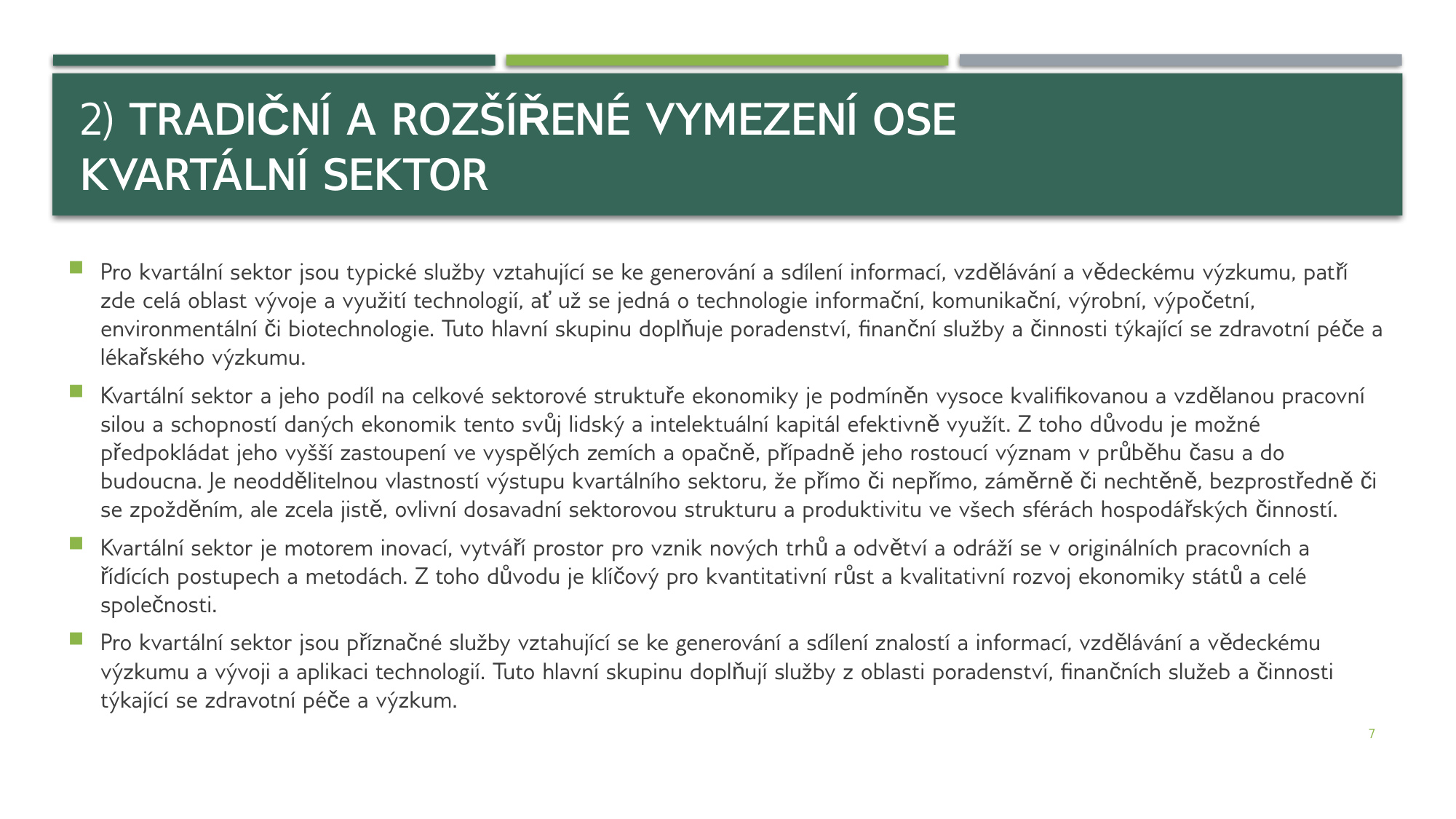

# 2) Tradiční a rozšířené vymezení OSE kvartální sektor
Pro kvartální sektor jsou typické služby vztahující se ke generování a sdílení informací, vzdělávání a vědeckému výzkumu, patří zde celá oblast vývoje a využití technologií, ať už se jedná o technologie informační, komunikační, výrobní, výpočetní, environmentální či biotechnologie. Tuto hlavní skupinu doplňuje poradenství, finanční služby a činnosti týkající se zdravotní péče a lékařského výzkumu.
Kvartální sektor a jeho podíl na celkové sektorové struktuře ekonomiky je podmíněn vysoce kvalifikovanou a vzdělanou pracovní silou a schopností daných ekonomik tento svůj lidský a intelektuální kapitál efektivně využít. Z toho důvodu je možné předpokládat jeho vyšší zastoupení ve vyspělých zemích a opačně, případně jeho rostoucí význam v průběhu času a do budoucna. Je neoddělitelnou vlastností výstupu kvartálního sektoru, že přímo či nepřímo, záměrně či nechtěně, bezprostředně či se zpožděním, ale zcela jistě, ovlivní dosavadní sektorovou strukturu a produktivitu ve všech sférách hospodářských činností.
Kvartální sektor je motorem inovací, vytváří prostor pro vznik nových trhů a odvětví a odráží se v originálních pracovních a řídících postupech a metodách. Z toho důvodu je klíčový pro kvantitativní růst a kvalitativní rozvoj ekonomiky států a celé společnosti.
Pro kvartální sektor jsou příznačné služby vztahující se ke generování a sdílení znalostí a informací, vzdělávání a vědeckému výzkumu a vývoji a aplikaci technologií. Tuto hlavní skupinu doplňují služby z oblasti poradenství, finančních služeb a činnosti týkající se zdravotní péče a výzkum.

7